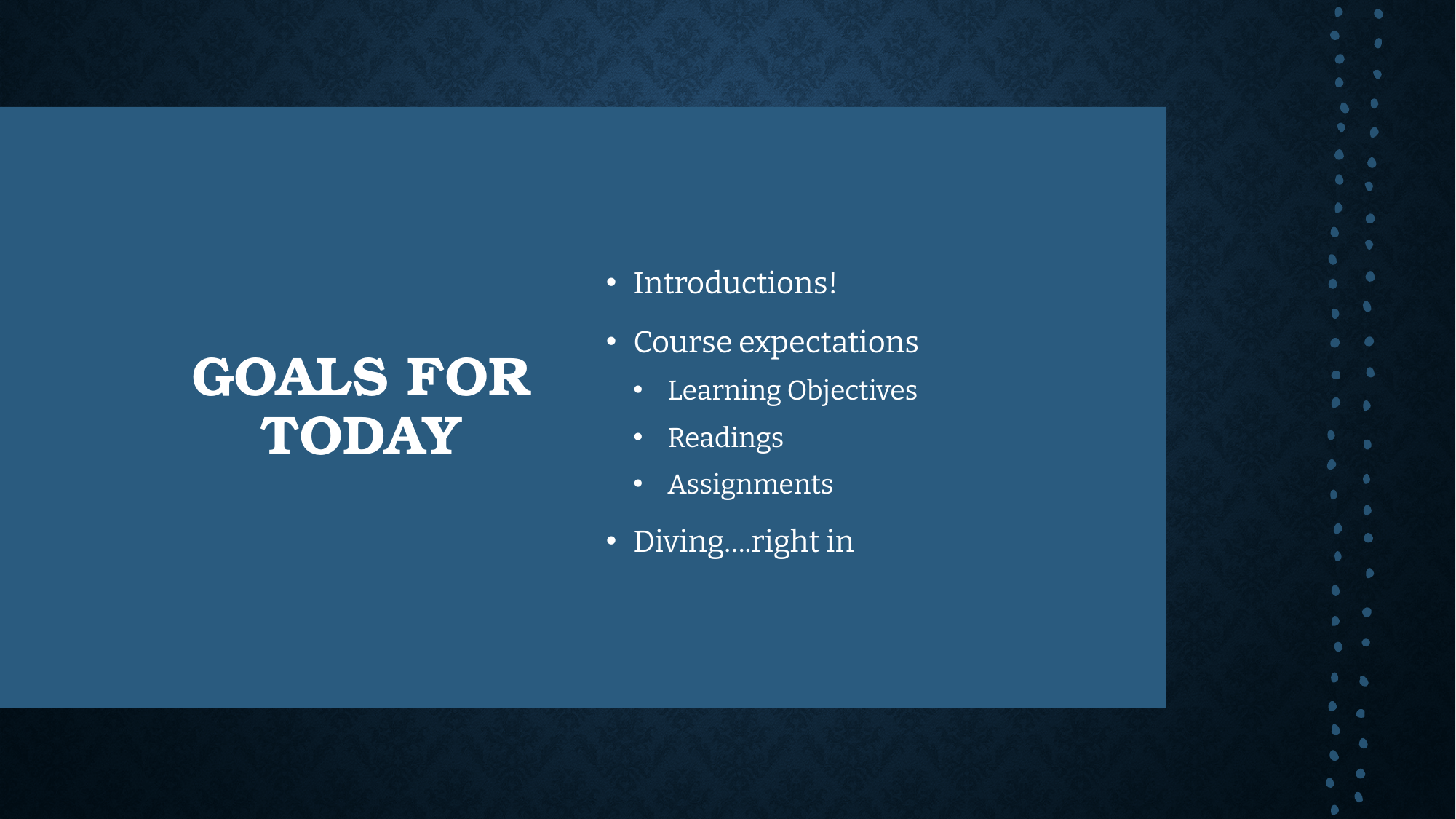

# Goals for Today
Introductions!
Course expectations
Learning Objectives
Readings
Assignments
Diving….right in